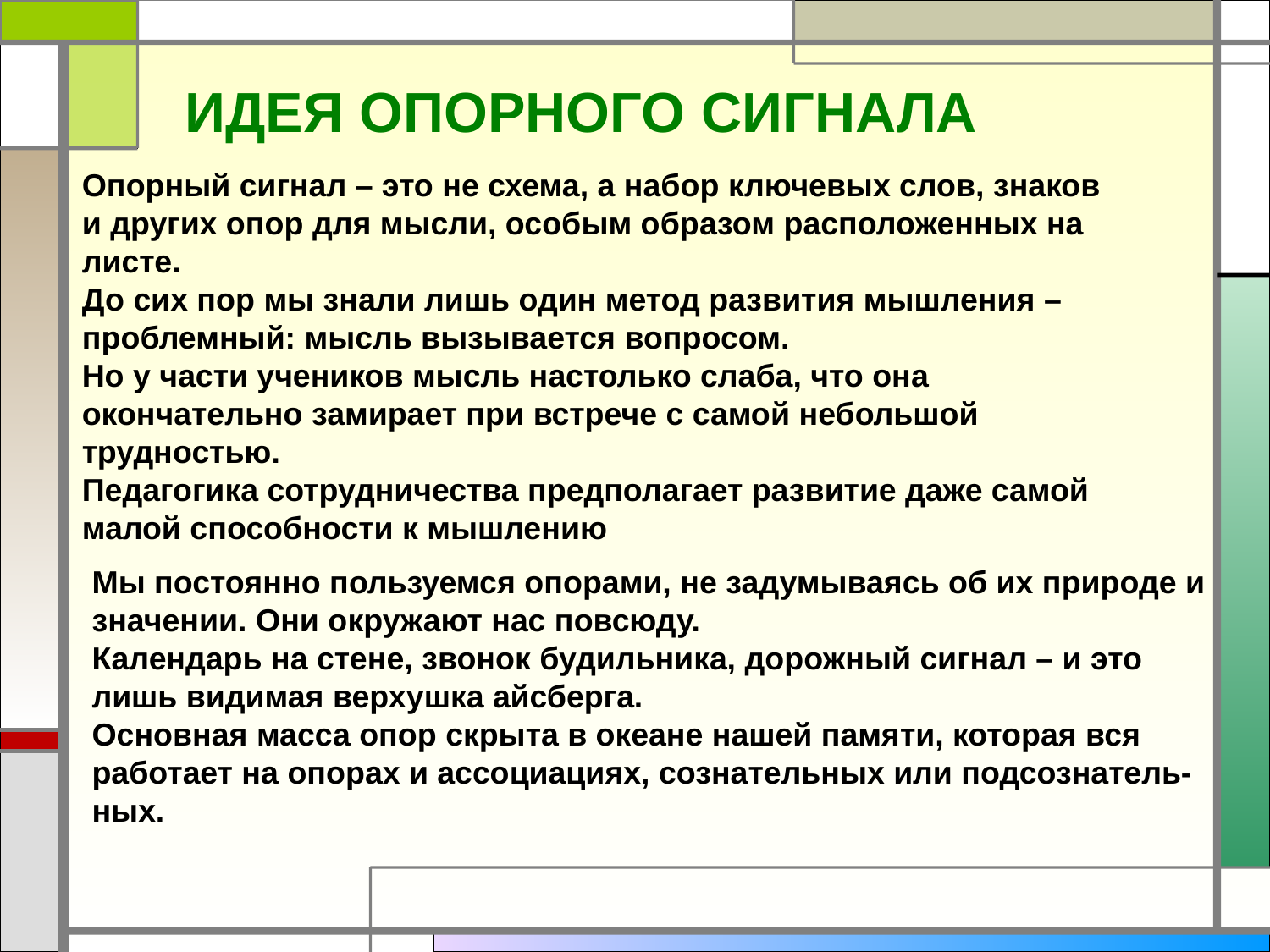

ИДЕЯ ОПОРНОГО СИГНАЛА
Опорный сигнал – это не схема, а набор ключевых слов, знаков и других опор для мысли, особым образом расположенных на листе.
До сих пор мы знали лишь один метод развития мышления – проблемный: мысль вызывается вопросом.
Но у части учеников мысль настолько слаба, что она окончательно замирает при встрече с самой небольшой трудностью.
Педагогика сотрудничества предполагает развитие даже самой малой способности к мышлению
Мы постоянно пользуемся опорами, не задумываясь об их природе и значении. Они окружают нас повсюду.
Календарь на стене, звонок будильника, дорожный сигнал – и это лишь видимая верхушка айсберга.
Основная масса опор скрыта в океане нашей памяти, которая вся работает на опорах и ассоциациях, сознательных или подсознатель-ных.